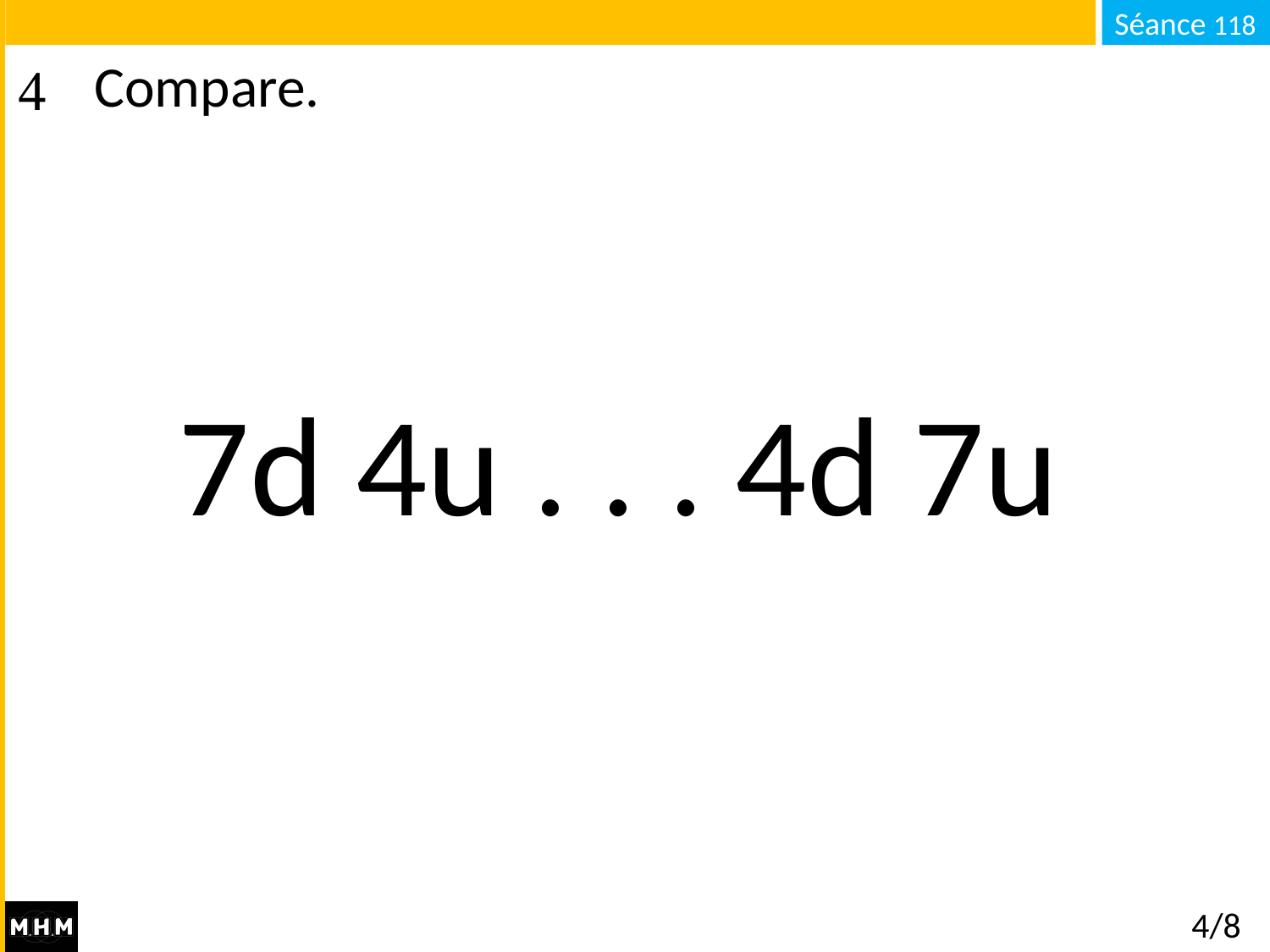

# Compare.
7d 4u . . . 4d 7u
4/8